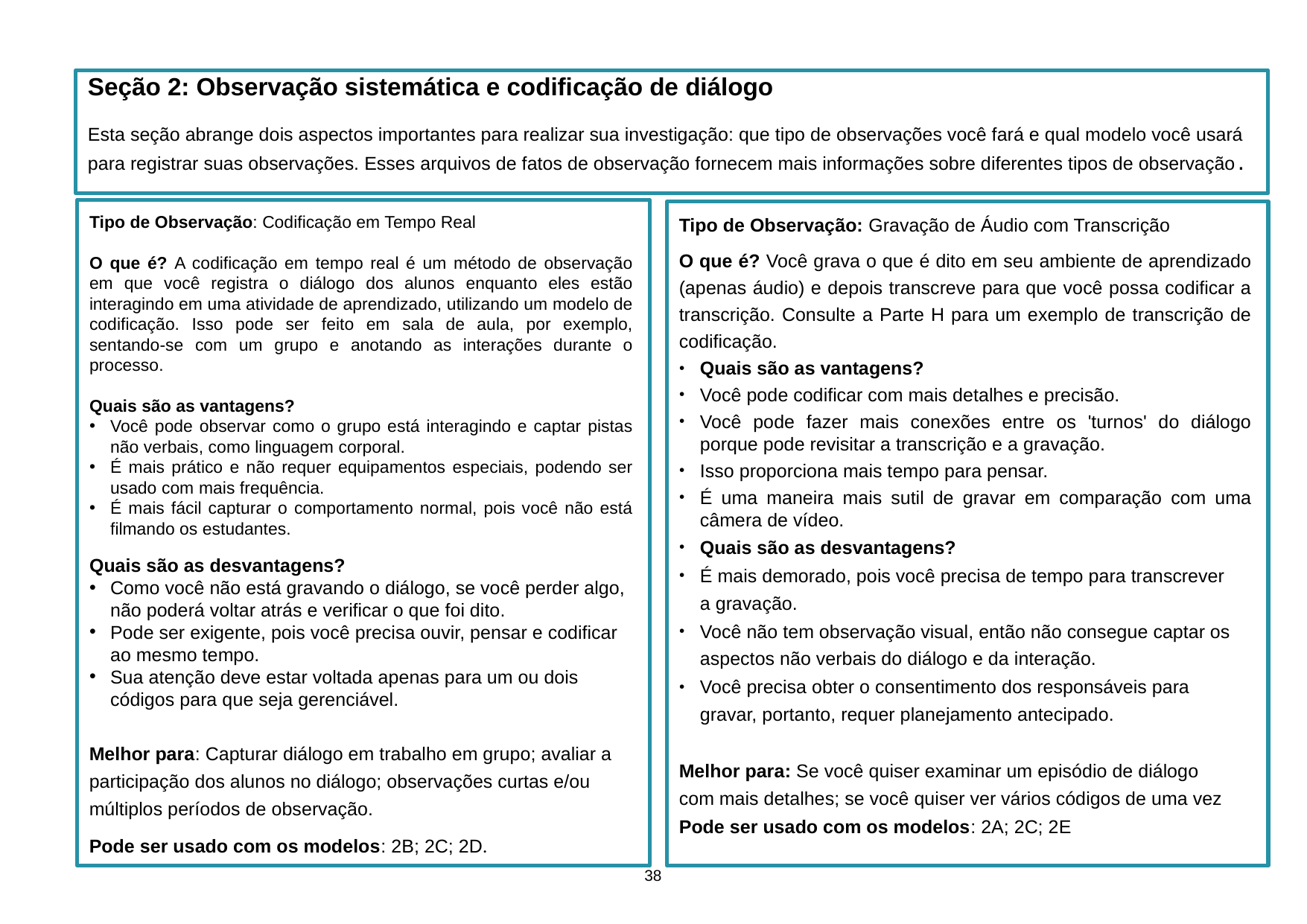

Seção 2: Observação sistemática e codificação de diálogo

Esta seção abrange dois aspectos importantes para realizar sua investigação: que tipo de observações você fará e qual modelo você usará para registrar suas observações. Esses arquivos de fatos de observação fornecem mais informações sobre diferentes tipos de observação.

Tipo de Observação: Codificação em Tempo Real

O que é? A codificação em tempo real é um método de observação em que você registra o diálogo dos alunos enquanto eles estão interagindo em uma atividade de aprendizado, utilizando um modelo de codificação. Isso pode ser feito em sala de aula, por exemplo, sentando-se com um grupo e anotando as interações durante o processo.

Quais são as vantagens?
Você pode observar como o grupo está interagindo e captar pistas não verbais, como linguagem corporal.
É mais prático e não requer equipamentos especiais, podendo ser usado com mais frequência.
É mais fácil capturar o comportamento normal, pois você não está filmando os estudantes.
Tipo de Observação: Gravação de Áudio com Transcrição
O que é? Você grava o que é dito em seu ambiente de aprendizado (apenas áudio) e depois transcreve para que você possa codificar a transcrição. Consulte a Parte H para um exemplo de transcrição de codificação.
Quais são as vantagens?
Você pode codificar com mais detalhes e precisão.
Você pode fazer mais conexões entre os 'turnos' do diálogo porque pode revisitar a transcrição e a gravação.
Isso proporciona mais tempo para pensar.
É uma maneira mais sutil de gravar em comparação com uma câmera de vídeo.
Quais são as desvantagens?
É mais demorado, pois você precisa de tempo para transcrever a gravação.
Você não tem observação visual, então não consegue captar os aspectos não verbais do diálogo e da interação.
Você precisa obter o consentimento dos responsáveis para gravar, portanto, requer planejamento antecipado.

Melhor para: Se você quiser examinar um episódio de diálogo com mais detalhes; se você quiser ver vários códigos de uma vez
Pode ser usado com os modelos: 2A; 2C; 2E
Quais são as desvantagens?
Como você não está gravando o diálogo, se você perder algo, não poderá voltar atrás e verificar o que foi dito.
Pode ser exigente, pois você precisa ouvir, pensar e codificar ao mesmo tempo.
Sua atenção deve estar voltada apenas para um ou dois códigos para que seja gerenciável.
Melhor para: Capturar diálogo em trabalho em grupo; avaliar a participação dos alunos no diálogo; observações curtas e/ou múltiplos períodos de observação.
Pode ser usado com os modelos: 2B; 2C; 2D.
38